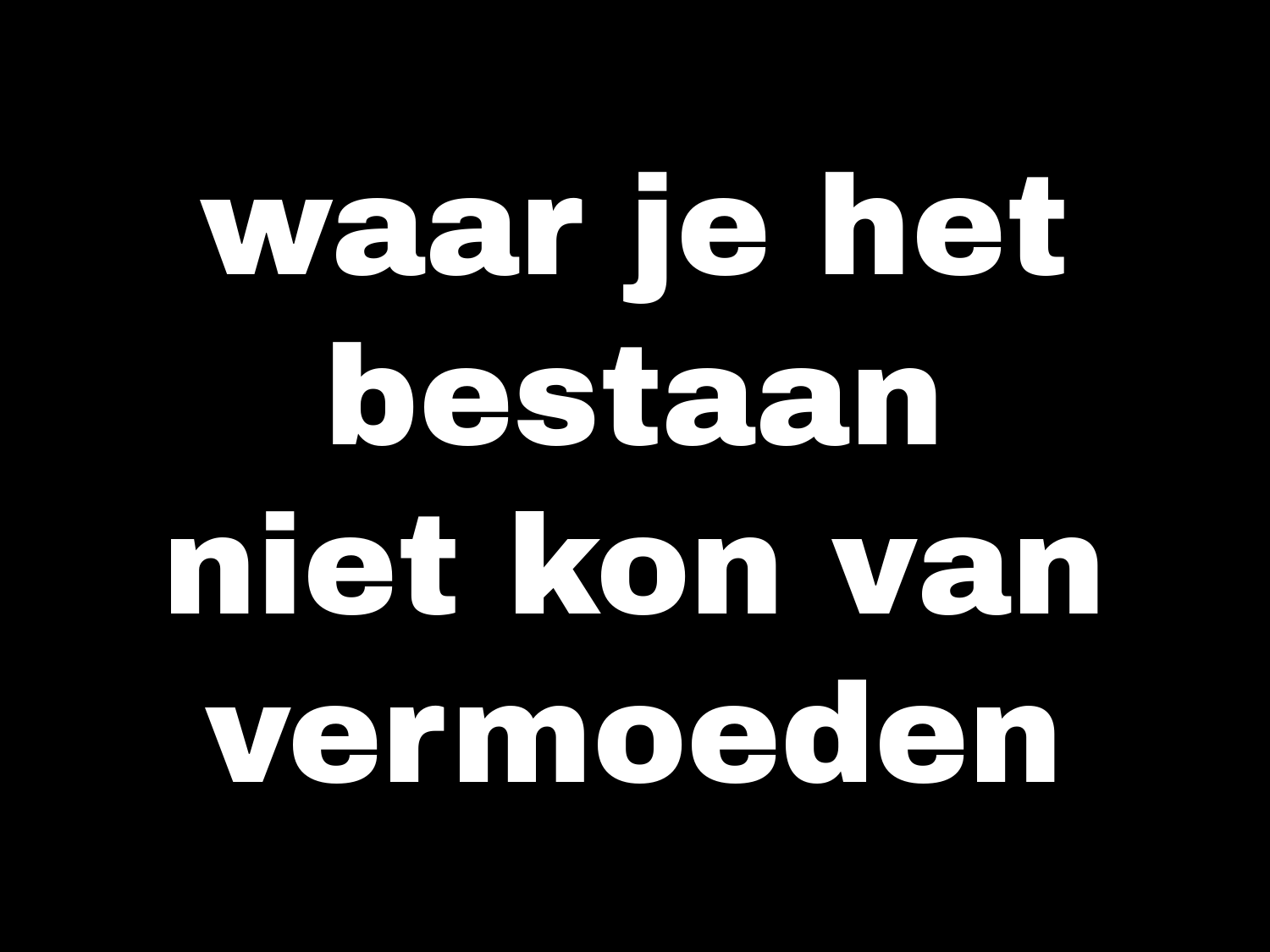

waar je het bestaan
niet kon van vermoeden